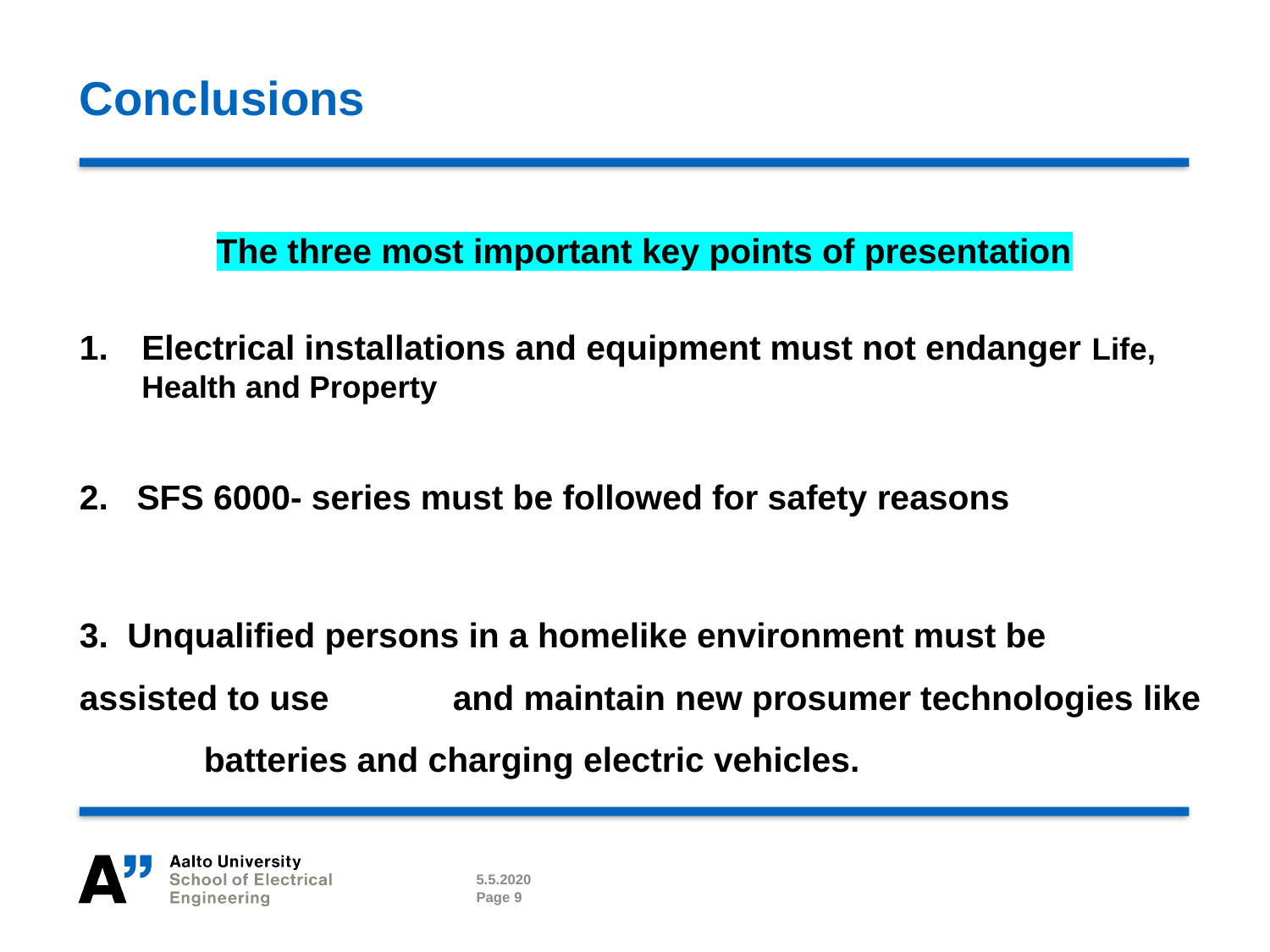

# Conclusions
The three most important key points of presentation

Electrical installations and equipment must not endanger Life, Health and Property

2.   SFS 6000- series must be followed for safety reasons

3.  Unqualified persons in a homelike environment must be 	assisted to use 	and maintain new prosumer technologies like 	batteries and charging electric vehicles.

5.5.2020
Page 9